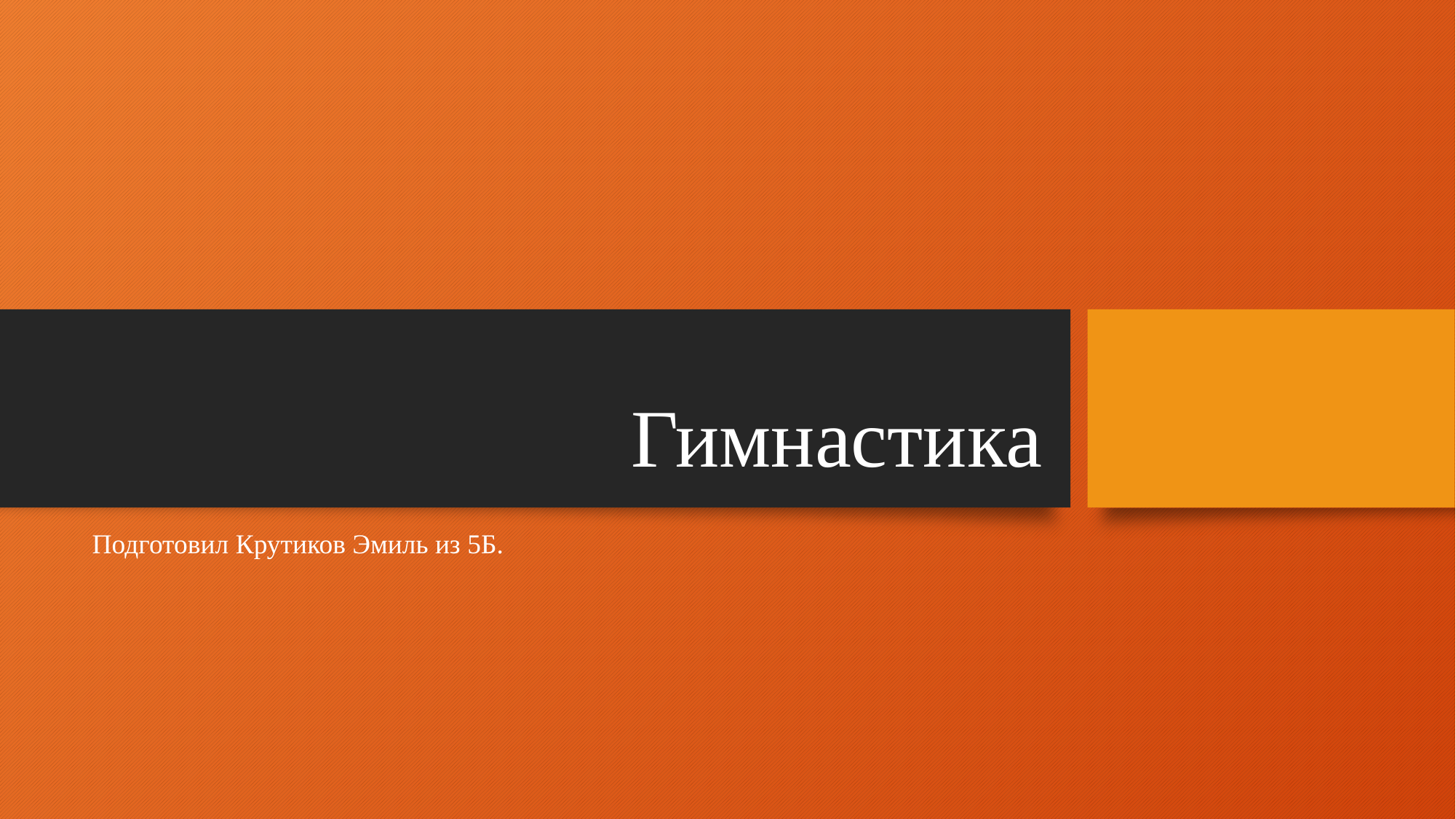

# Гимнастика
Подготовил Крутиков Эмиль из 5Б.